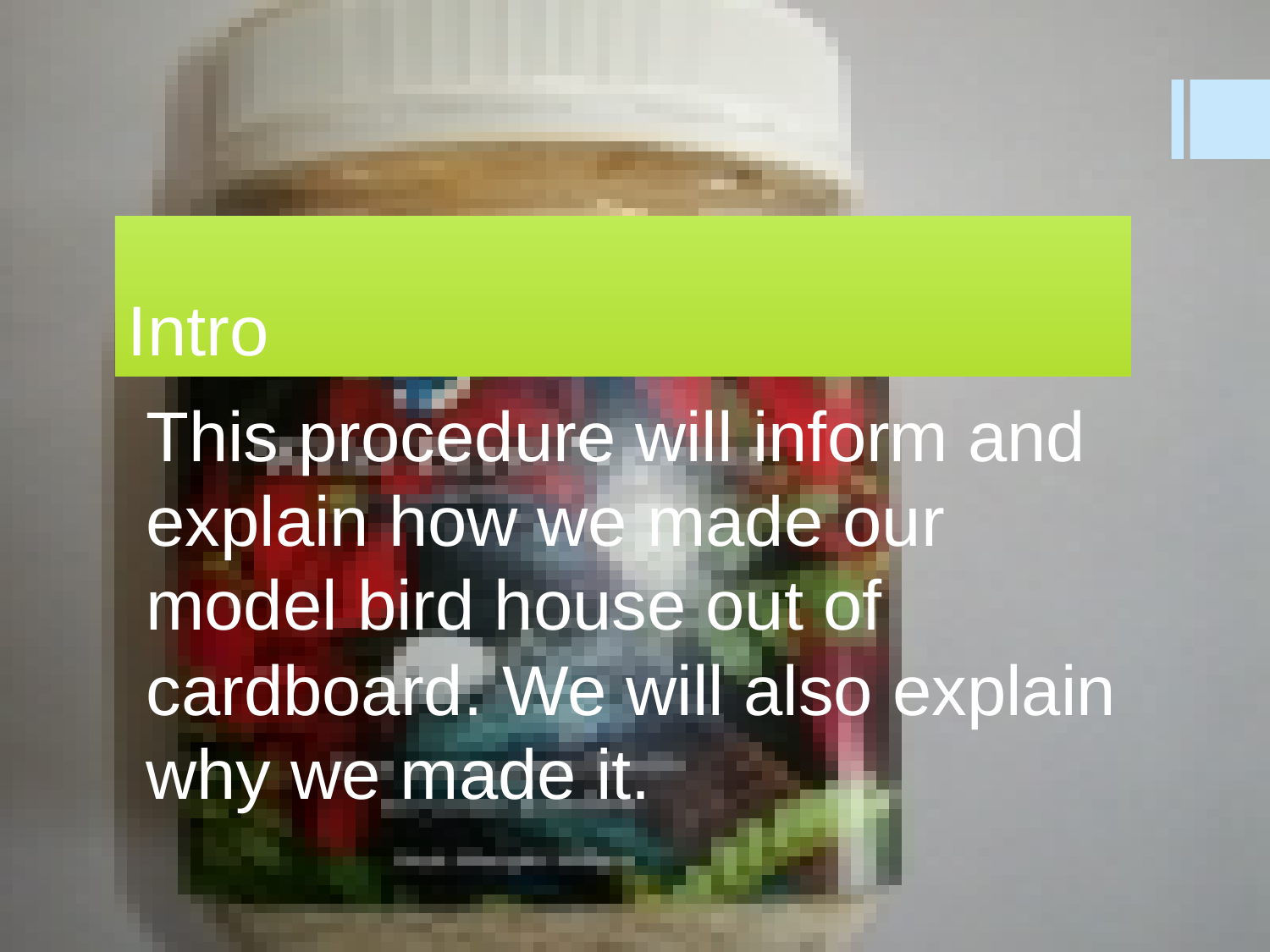

# Intro
This procedure will inform and explain how we made our model bird house out of cardboard. We will also explain why we made it.